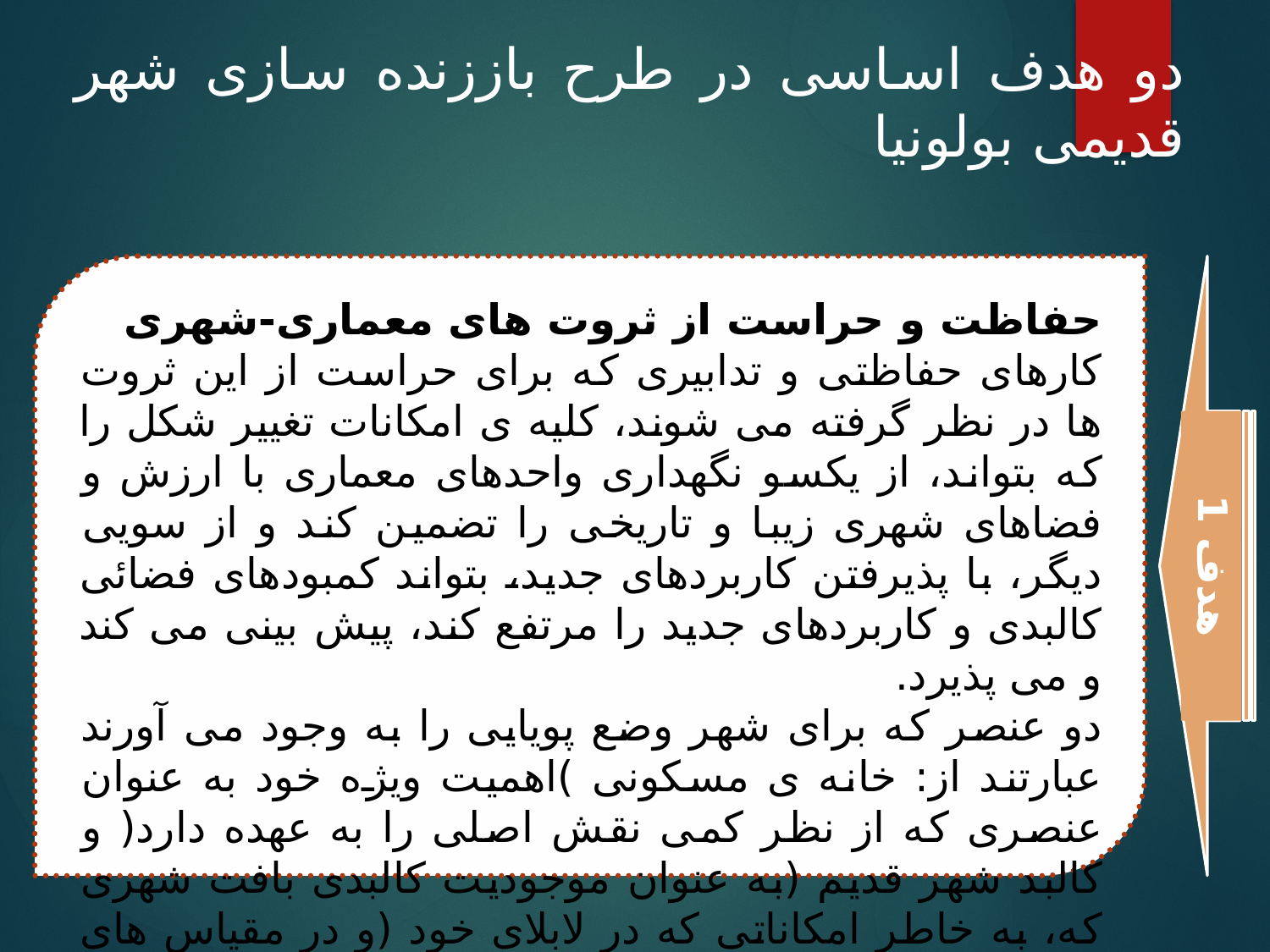

# دو هدف اساسی در طرح باززنده سازی شهر قدیمی بولونیا
حفاظت و حراست از ثروت های معماری-شهری
کارهای حفاظتی و تدابیری که برای حراست از این ثروت ها در نظر گرفته می شوند، کلیه ی امکانات تغییر شکل را که بتواند، از یکسو نگهداری واحدهای معماری با ارزش و فضاهای شهری زیبا و تاریخی را تضمین کند و از سویی دیگر، با پذیرفتن کاربردهای جدید، بتواند کمبودهای فضائی کالبدی و کاربردهای جدید را مرتفع کند، پیش بینی می کند و می پذیرد.
دو عنصر که برای شهر وضع پویایی را به وجود می آورند عبارتند از: خانه ی مسکونی )اهمیت ویژه خود به عنوان عنصری که از نظر کمی نقش اصلی را به عهده دارد( و کالبد شهر قدیم (به عنوان موجودیت کالبدی بافت شهری که، به خاطر امکاناتی که در لابلای خود (و در مقیاس های بزرگتر) تا این زمان محفوظ داشته است(.

هدف 1